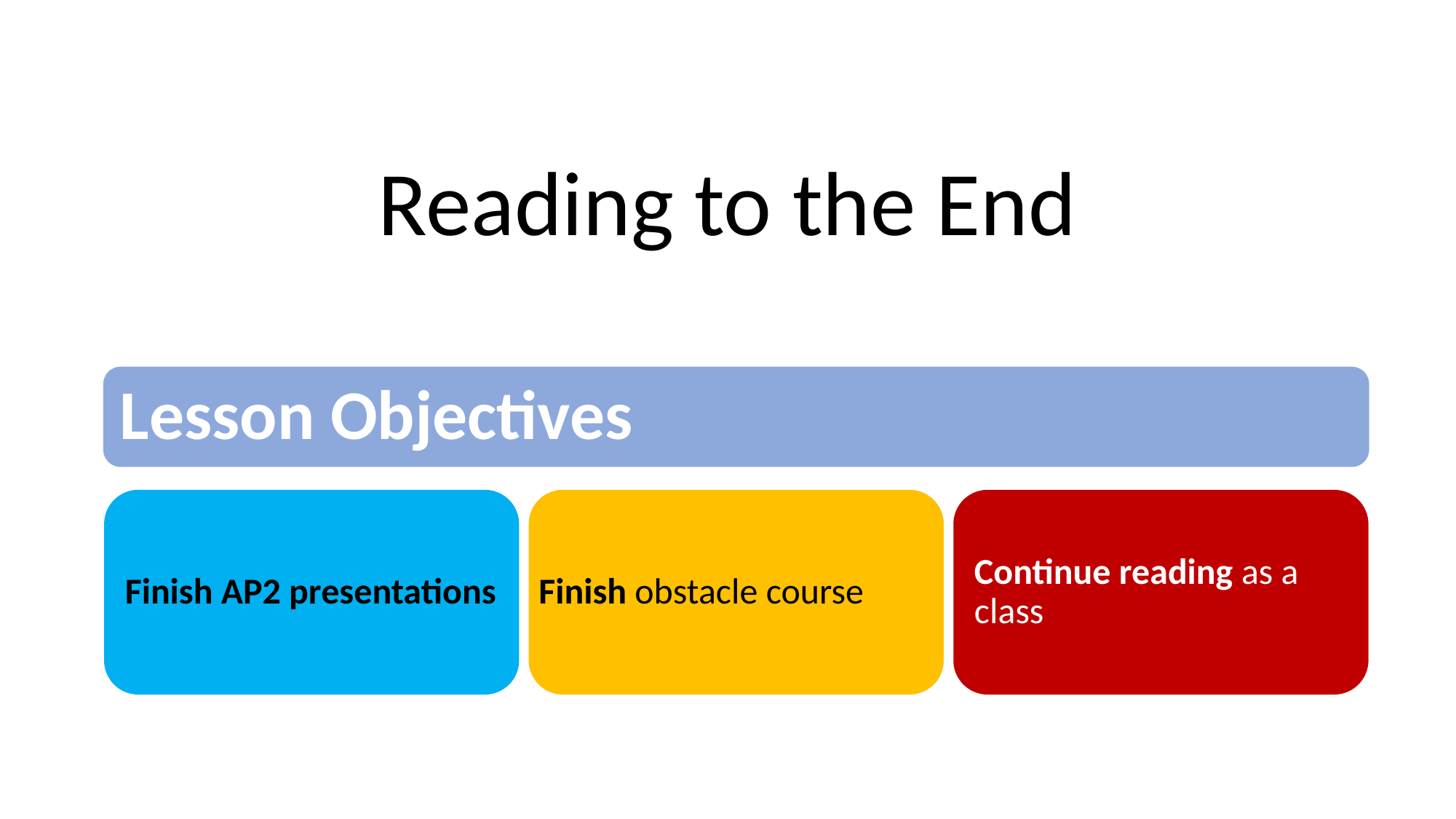

# Reading to the End
Lesson Objectives
Finish AP2 presentations
Finish obstacle course
Continue reading as a class